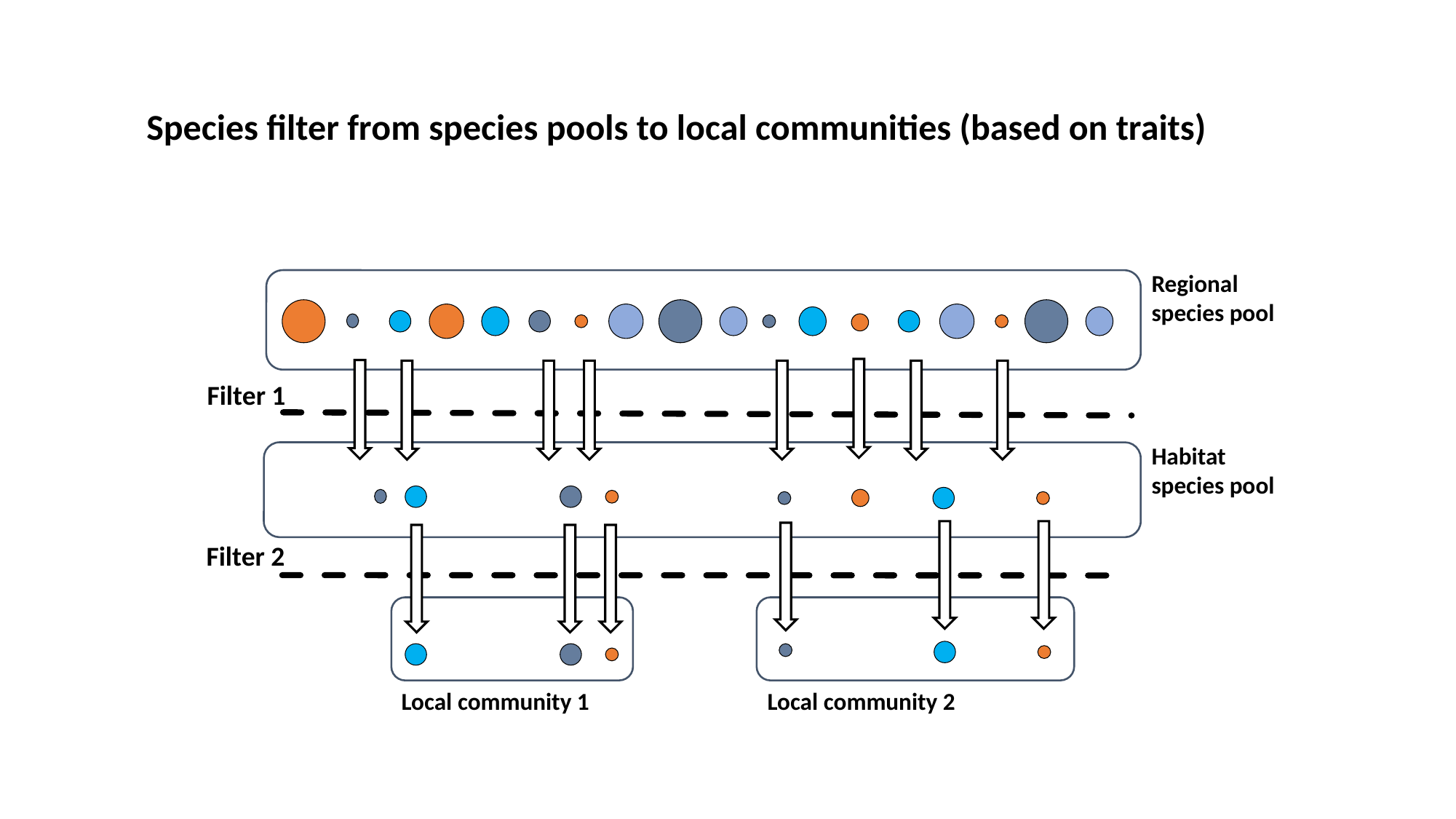

Species filter from species pools to local communities (based on traits)
Regional species pool

Filter 1
Habitat species pool

Filter 2

Local community 1
Local community 2